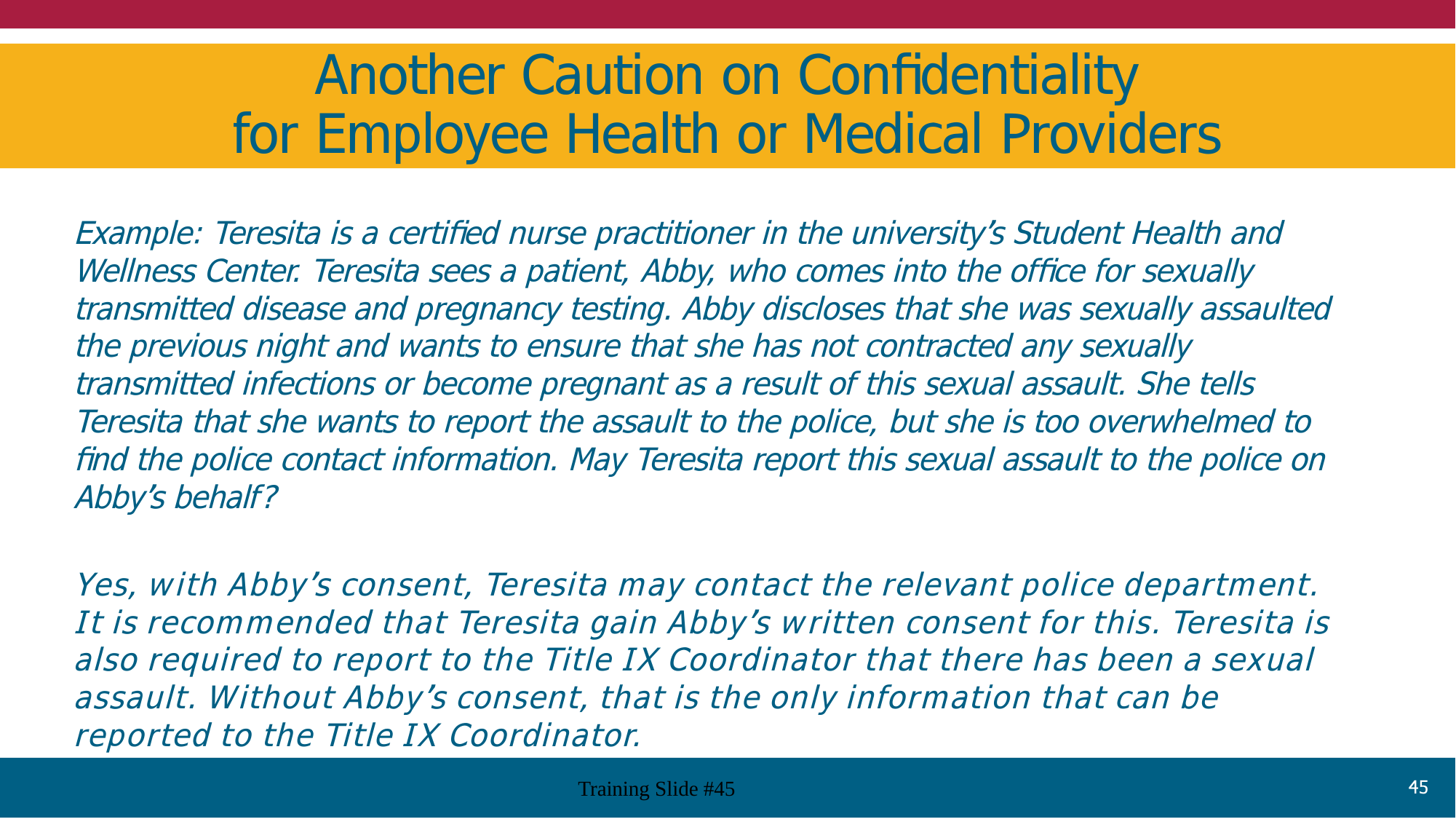

# Another Caution on Confidentiality for Employee Health or Medical Providers
Example: Teresita is a certified nurse practitioner in the university’s Student Health and Wellness Center. Teresita sees a patient, Abby, who comes into the office for sexually transmitted disease and pregnancy testing. Abby discloses that she was sexually assaulted the previous night and wants to ensure that she has not contracted any sexually transmitted infections or become pregnant as a result of this sexual assault. She tells Teresita that she wants to report the assault to the police, but she is too overwhelmed to find the police contact information. May Teresita report this sexual assault to the police on Abby’s behalf?

Yes, with Abby’s consent, Teresita may contact the relevant police department.  It is recommended that Teresita gain Abby’s written consent for this. Teresita is also required to report to the Title IX Coordinator that there has been a sexual assault. Without Abby’s consent, that is the only information that can be reported to the Title IX Coordinator.

45
Training Slide #45